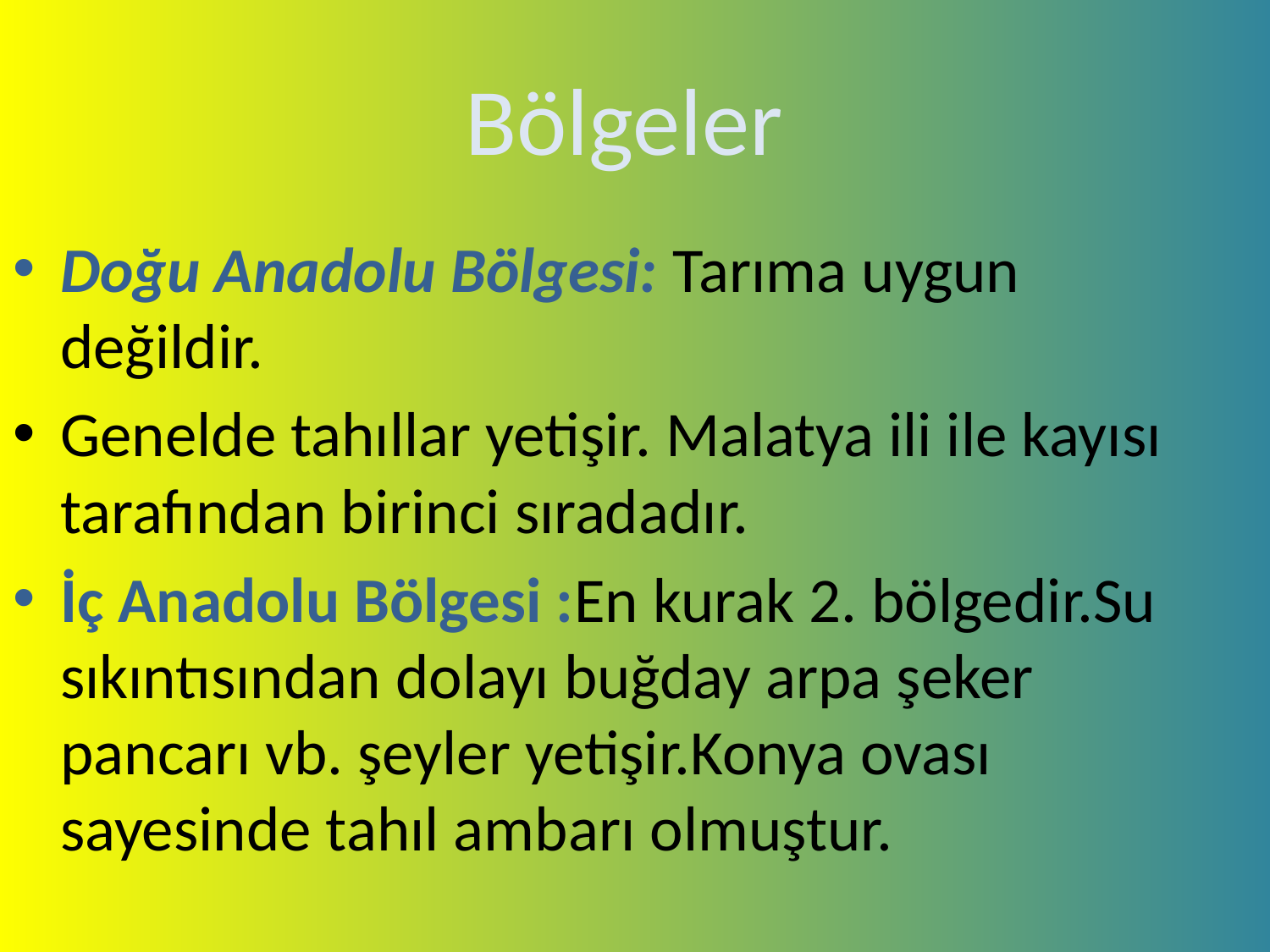

# Bölgeler
Doğu Anadolu Bölgesi: Tarıma uygun değildir.
Genelde tahıllar yetişir. Malatya ili ile kayısı tarafından birinci sıradadır.
İç Anadolu Bölgesi :En kurak 2. bölgedir.Su sıkıntısından dolayı buğday arpa şeker pancarı vb. şeyler yetişir.Konya ovası sayesinde tahıl ambarı olmuştur.